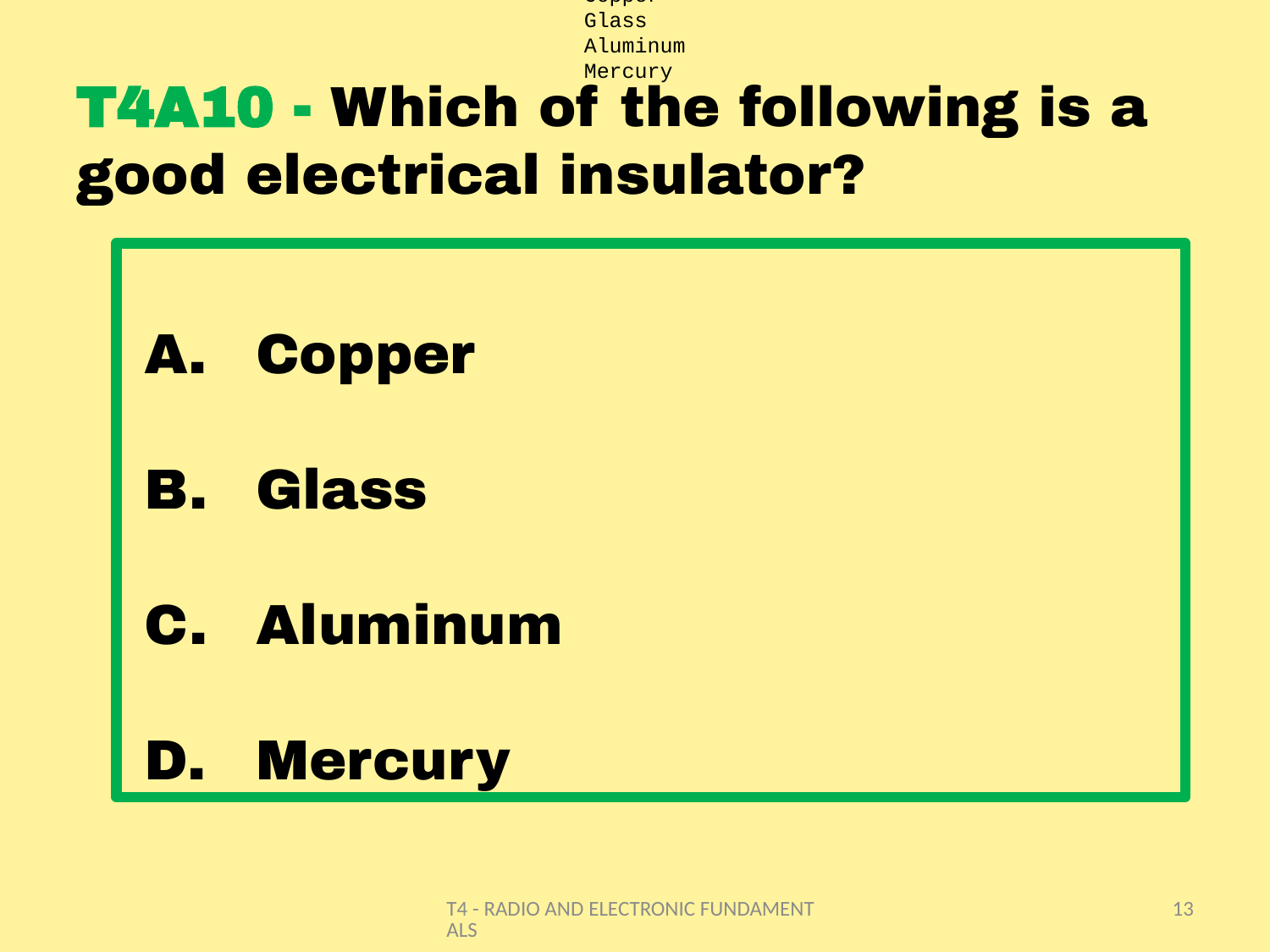

Copper
Glass
Aluminum
Mercury
# T4A10 - Which of the following is a good electrical insulator?
Copper
Glass
Aluminum
Mercury
T4 - RADIO AND ELECTRONIC FUNDAMENTALS
13